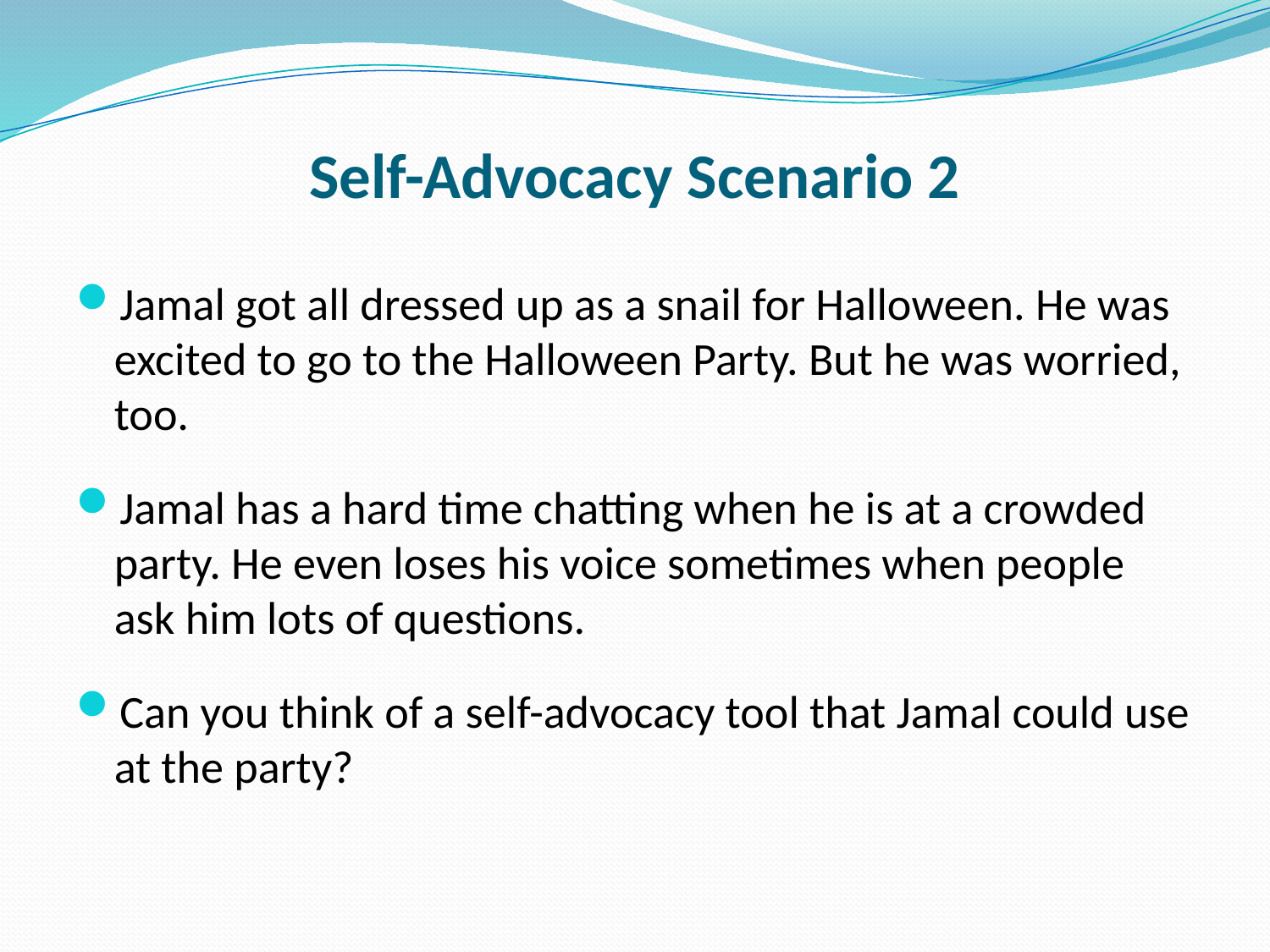

# Self-Advocacy Scenario 2
Jamal got all dressed up as a snail for Halloween. He was excited to go to the Halloween Party. But he was worried, too.

Jamal has a hard time chatting when he is at a crowded party. He even loses his voice sometimes when people ask him lots of questions.

Can you think of a self-advocacy tool that Jamal could use at the party?